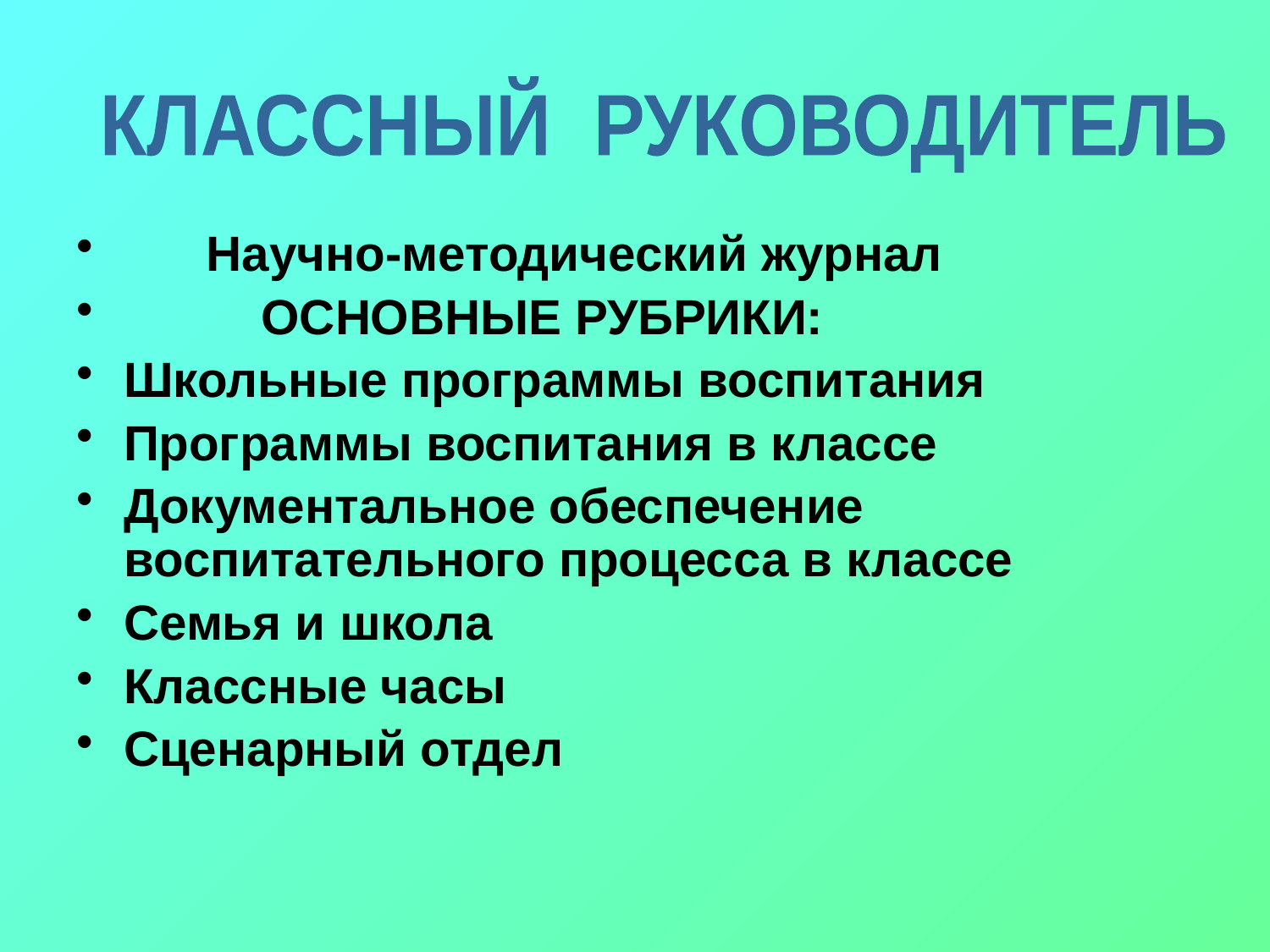

КЛАССНЫЙ  РУКОВОДИТЕЛЬ
      Научно-методический журнал
          ОСНОВНЫЕ РУБРИКИ:
Школьные программы воспитания
Программы воспитания в классе
Документальное обеспечение воспитательного процесса в классе
Семья и школа
Классные часы
Сценарный отдел